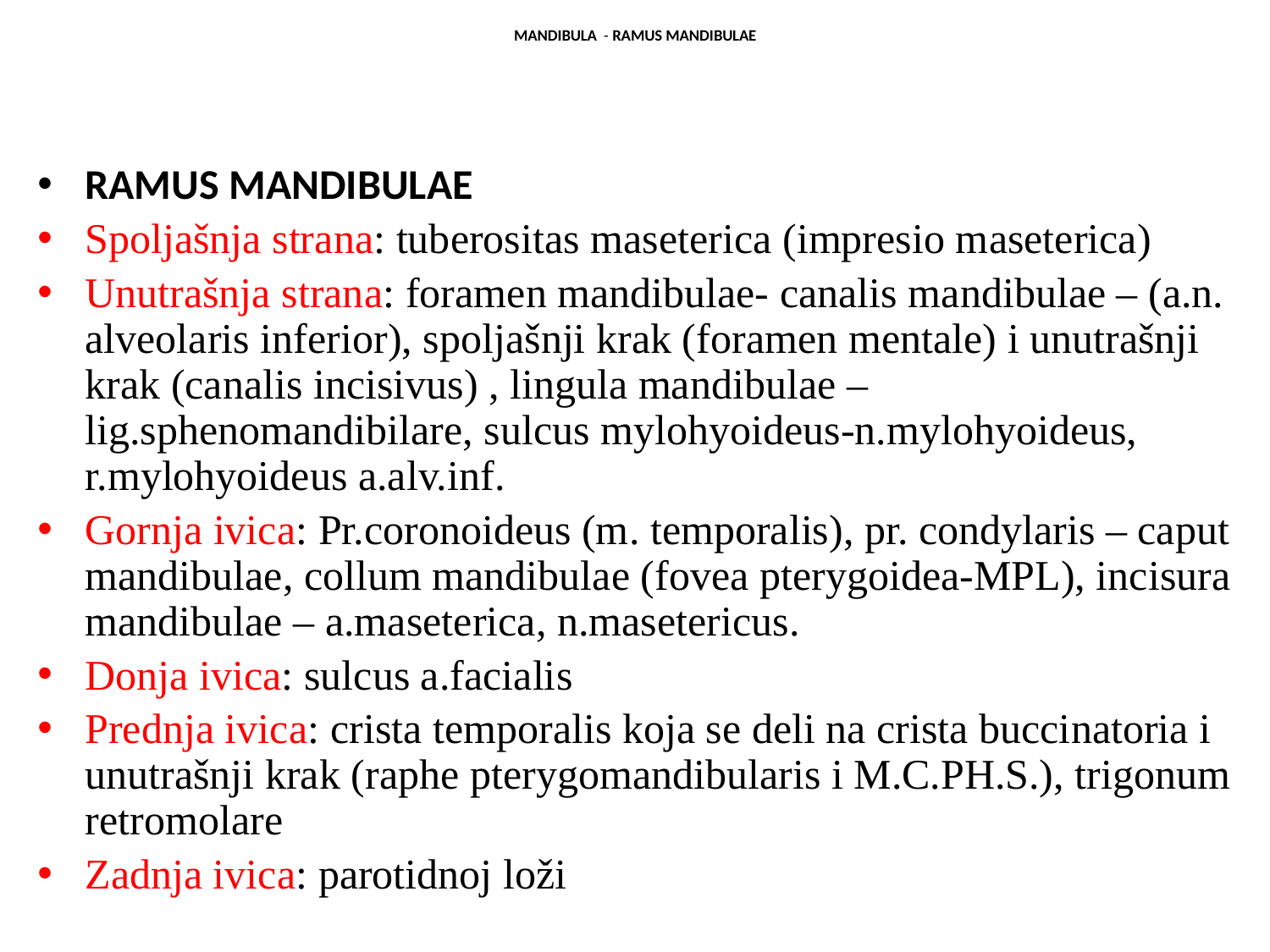

# MANDIBULA  - RAMUS MANDIBULAE
RAMUS MANDIBULAE
Spoljašnja strana: tuberositas maseterica (impresio maseterica)
Unutrašnja strana: foramen mandibulae- canalis mandibulae – (a.n. alveolaris inferior), spoljašnji krak (foramen mentale) i unutrašnji krak (canalis incisivus) , lingula mandibulae –lig.sphenomandibilare, sulcus mylohyoideus-n.mylohyoideus, r.mylohyoideus a.alv.inf.
Gornja ivica: Pr.coronoideus (m. temporalis), pr. condylaris – caput mandibulae, collum mandibulae (fovea pterygoidea-MPL), incisura mandibulae – a.maseterica, n.masetericus.
Donja ivica: sulcus a.facialis
Prednja ivica: crista temporalis koja se deli na crista buccinatoria i unutrašnji krak (raphe pterygomandibularis i M.C.PH.S.), trigonum retromolare
Zadnja ivica: parotidnoj loži